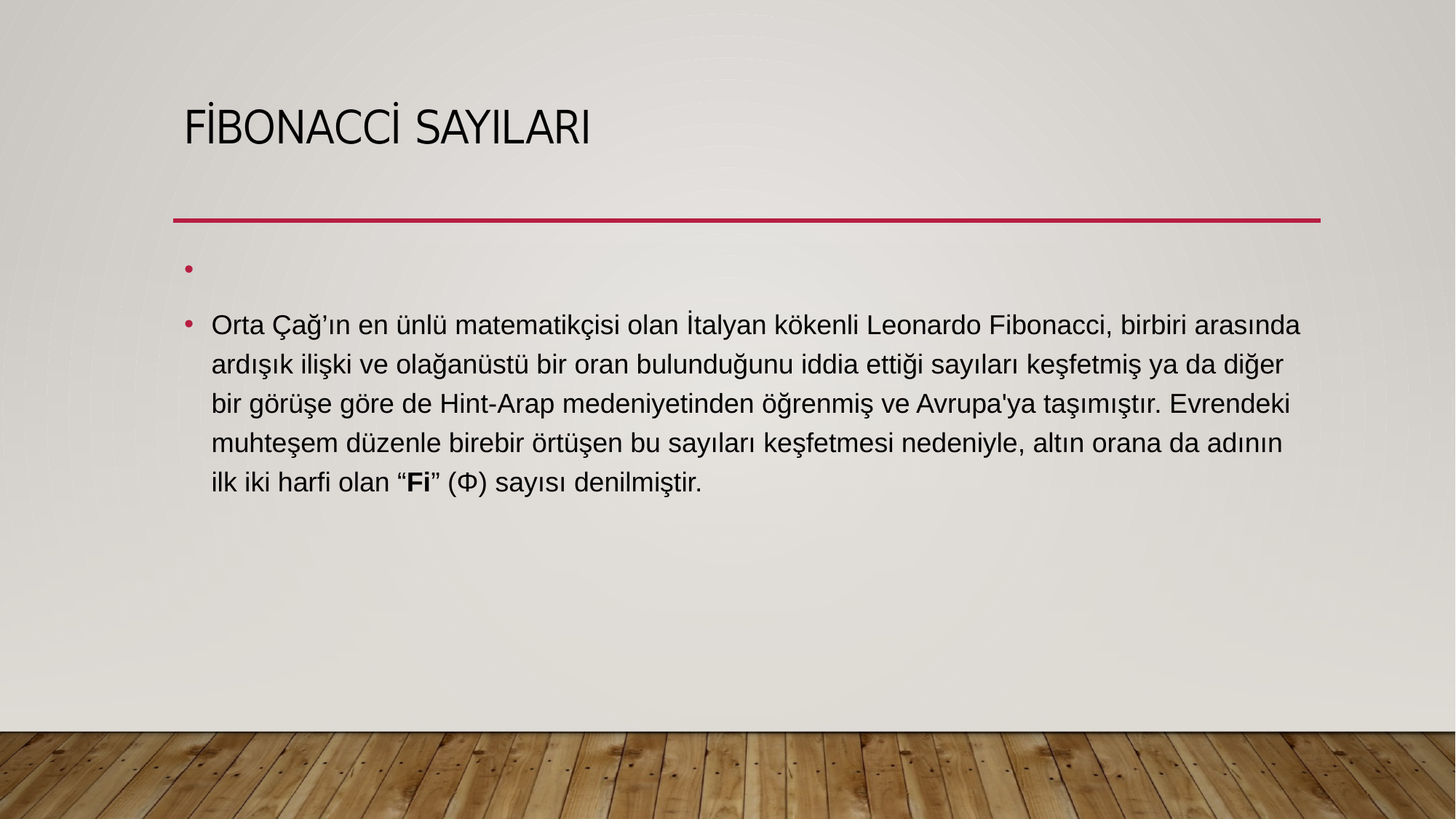

# FİBONACCİ SAYILARI

Orta Çağ’ın en ünlü matematikçisi olan İtalyan kökenli Leonardo Fibonacci, birbiri arasında ardışık ilişki ve olağanüstü bir oran bulunduğunu iddia ettiği sayıları keşfetmiş ya da diğer bir görüşe göre de Hint-Arap medeniyetinden öğrenmiş ve Avrupa'ya taşımıştır. Evrendeki muhteşem düzenle birebir örtüşen bu sayıları keşfetmesi nedeniyle, altın orana da adının ilk iki harfi olan “Fi” (Φ) sayısı denilmiştir.